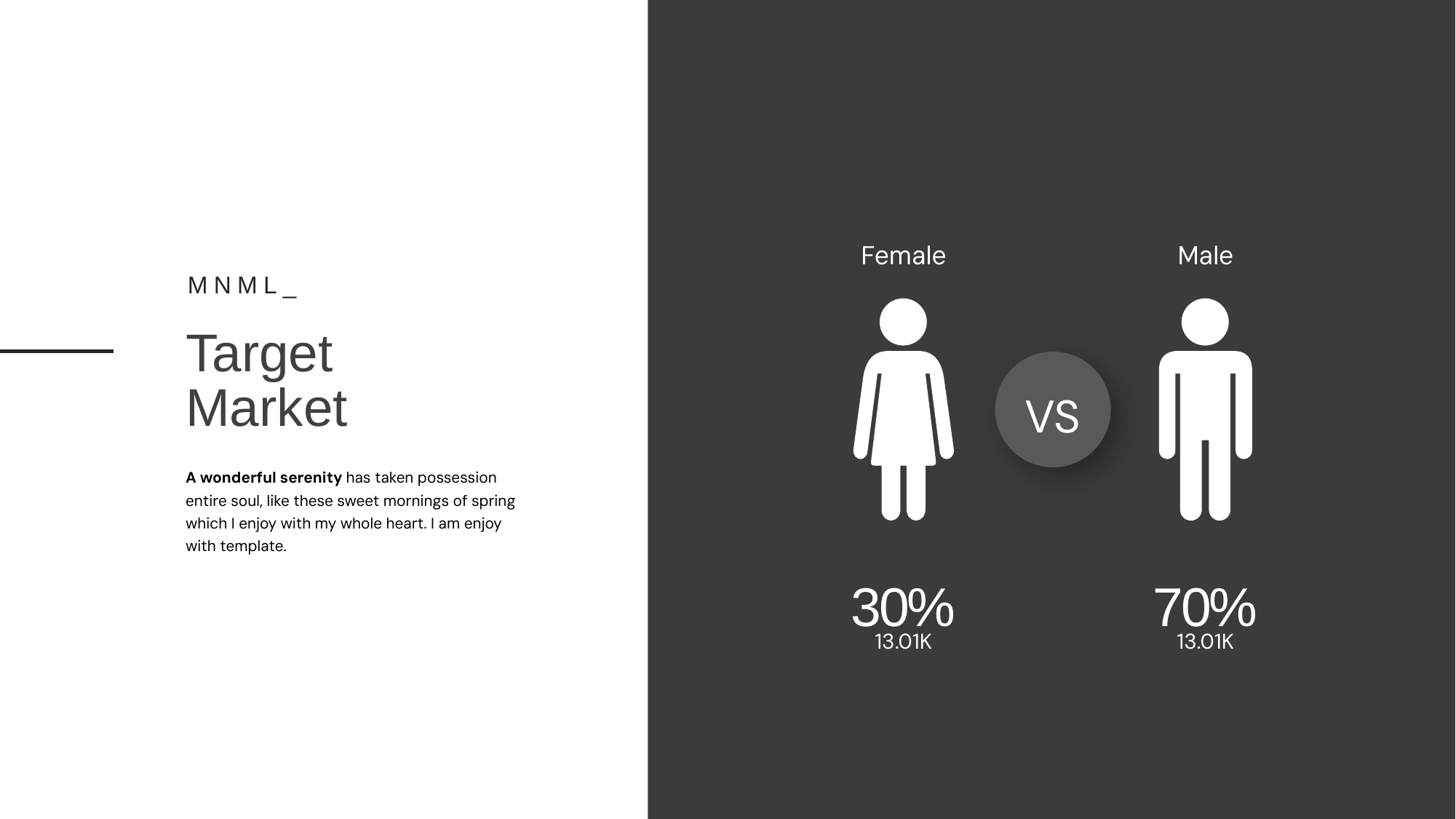

Female
Male
Mnml_

Target
Market

VS
A wonderful serenity has taken possession entire soul, like these sweet mornings of spring which I enjoy with my whole heart. I am enjoy with template.
30%
70%
13.01K
13.01K